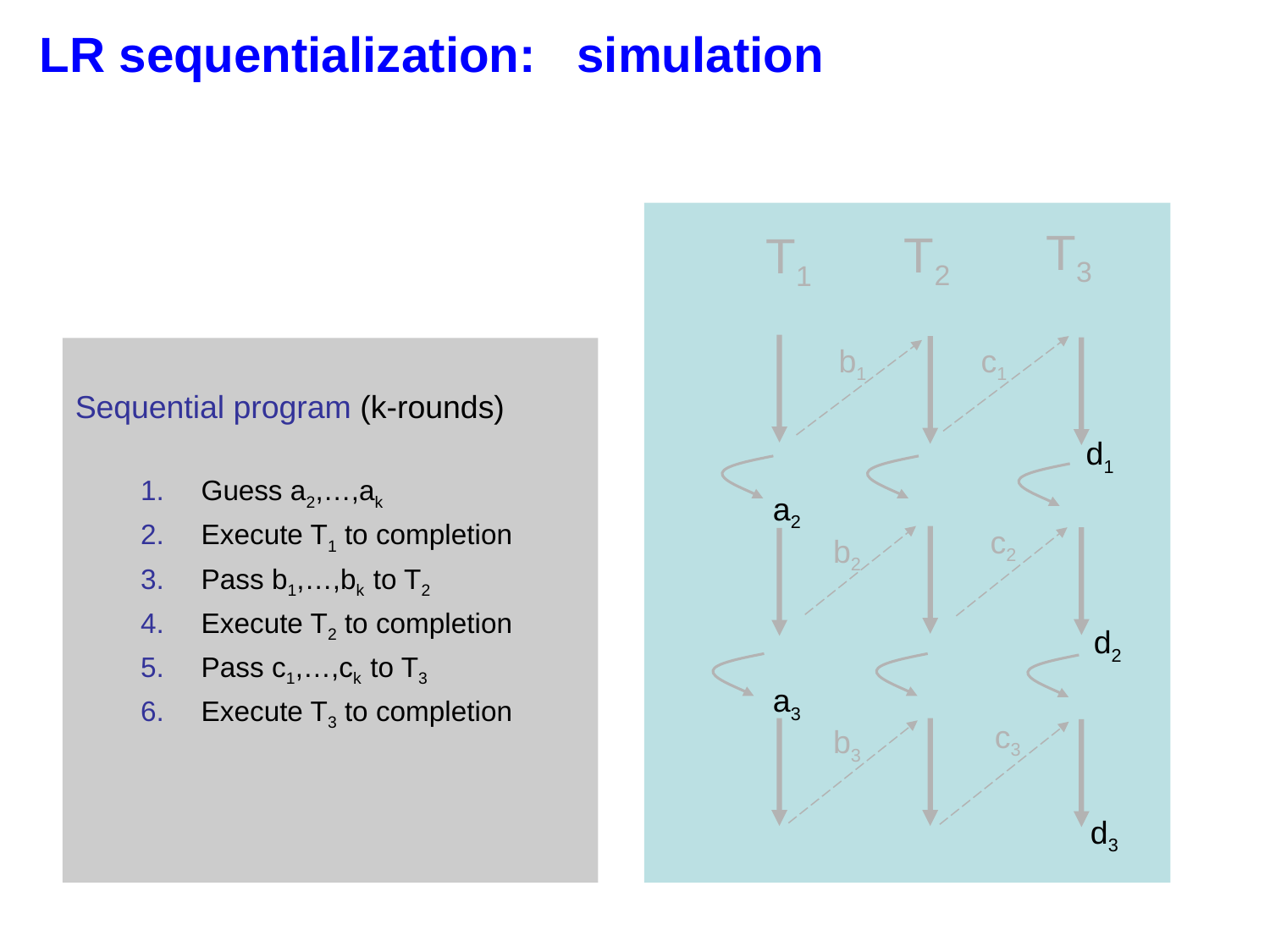

# LR sequentialization:   simulation

T3
T2
T1

b1
c1

Sequential program (k-rounds)

Guess a2,…,ak
Execute T1 to completion
Pass b1,…,bk  to T2
Execute T2 to completion
Pass c1,…,ck  to T3
Execute T3 to completion

d1

a2
c2
b2

d2

a3
c3
b3

d3